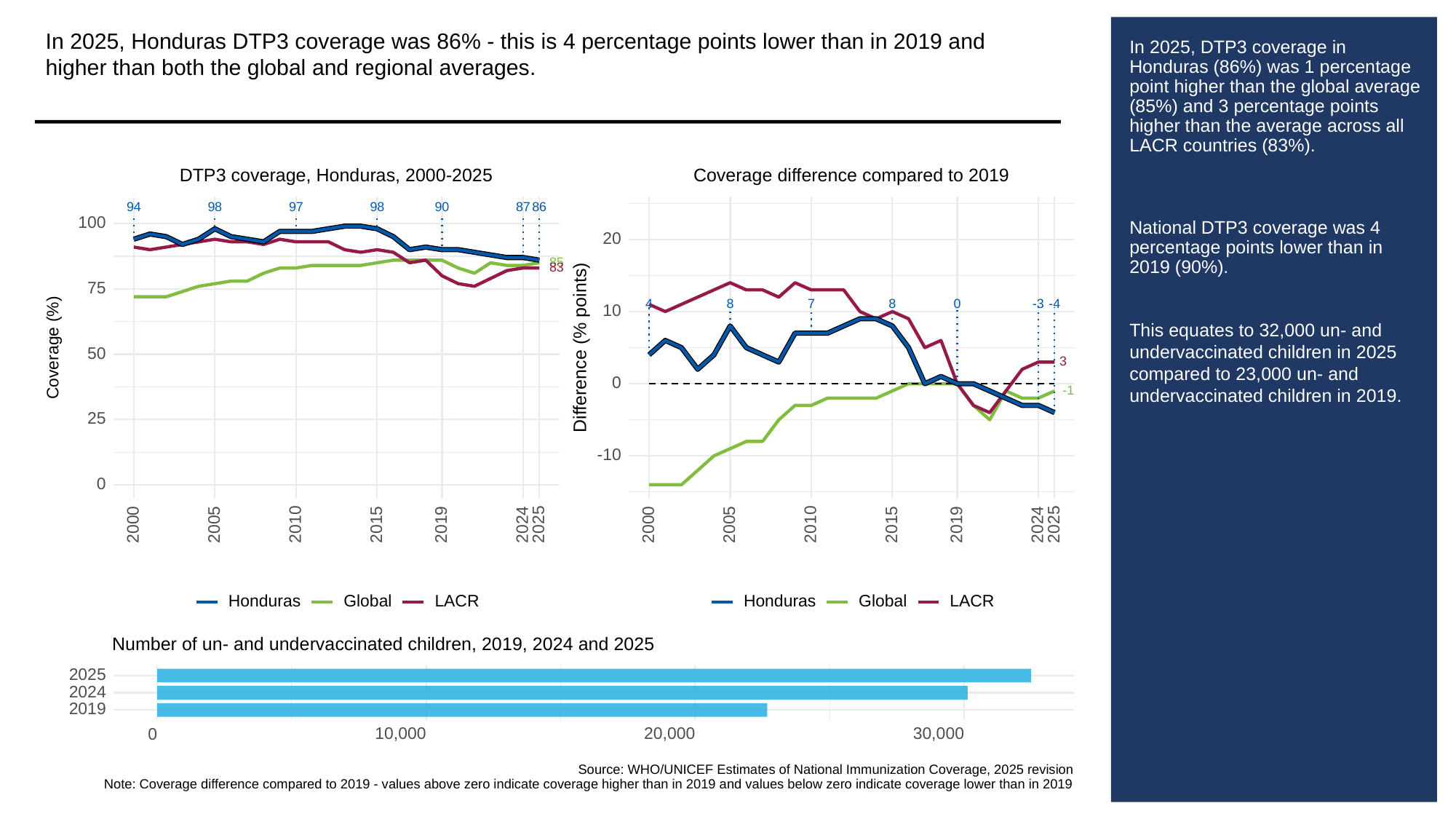

In 2025, Honduras DTP3 coverage was 86% - this is 4 percentage points lower than in 2019 and higher than both the global and regional averages.
# In 2025, DTP3 coverage in Honduras (86%) was 1 percentage point higher than the global average (85%) and 3 percentage points higher than the average across all LACR countries (83%).

National DTP3 coverage was 4 percentage points lower than in 2019 (90%).

This equates to 32,000 un- and undervaccinated children in 2025 compared to 23,000 un- and undervaccinated children in 2019.

Coverage difference compared to 2019
DTP3 coverage, Honduras, 2000-2025

94
98
97
98
90
87
86

100

20

85

83

75

-3
8
8
0
4
-4
7
10

Difference (% points)
Coverage (%)

50

3
0

-1

25

-10

0

2000
2005
2010
2015
2019
2024
2025
2000
2005
2010
2015
2019
2024
2025
Global
LACR
Global
LACR
Honduras
Honduras

Number of un- and undervaccinated children, 2019, 2024 and 2025

2025

2024

2019

10,000
20,000
30,000
0
Source: WHO/UNICEF Estimates of National Immunization Coverage, 2025 revision
Note: Coverage difference compared to 2019 - values above zero indicate coverage higher than in 2019 and values below zero indicate coverage lower than in 2019